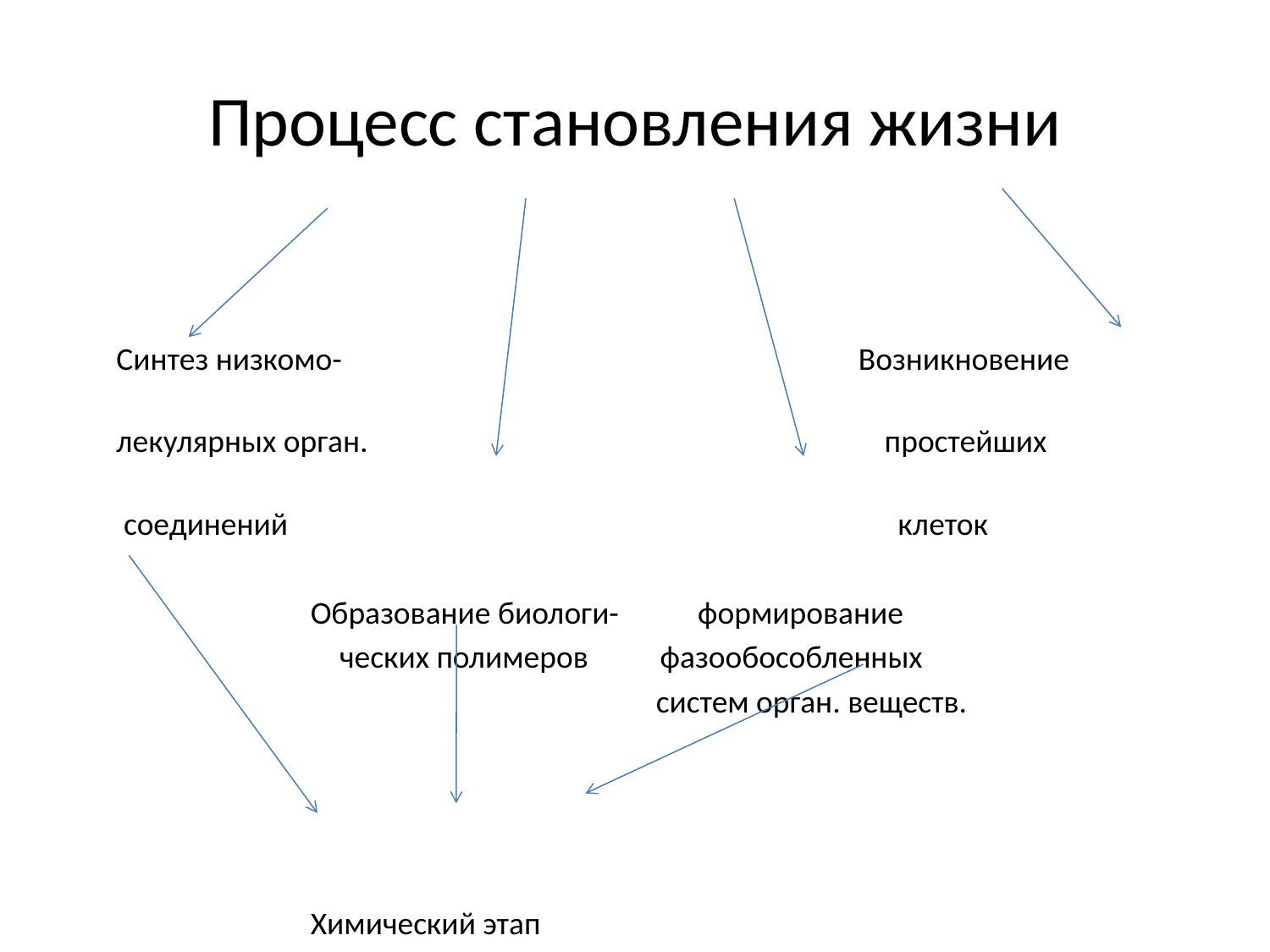

# Процесс становления жизни

  Синтез низкомо-                                                                        Возникновение
  лекулярных орган.                                                                        простейших
   соединений                                                                                     клеток

                             Образование биологи-           формирование
                                 ческих полимеров          фазообособленных
                                                                             систем орган. веществ.

                             Химический этап